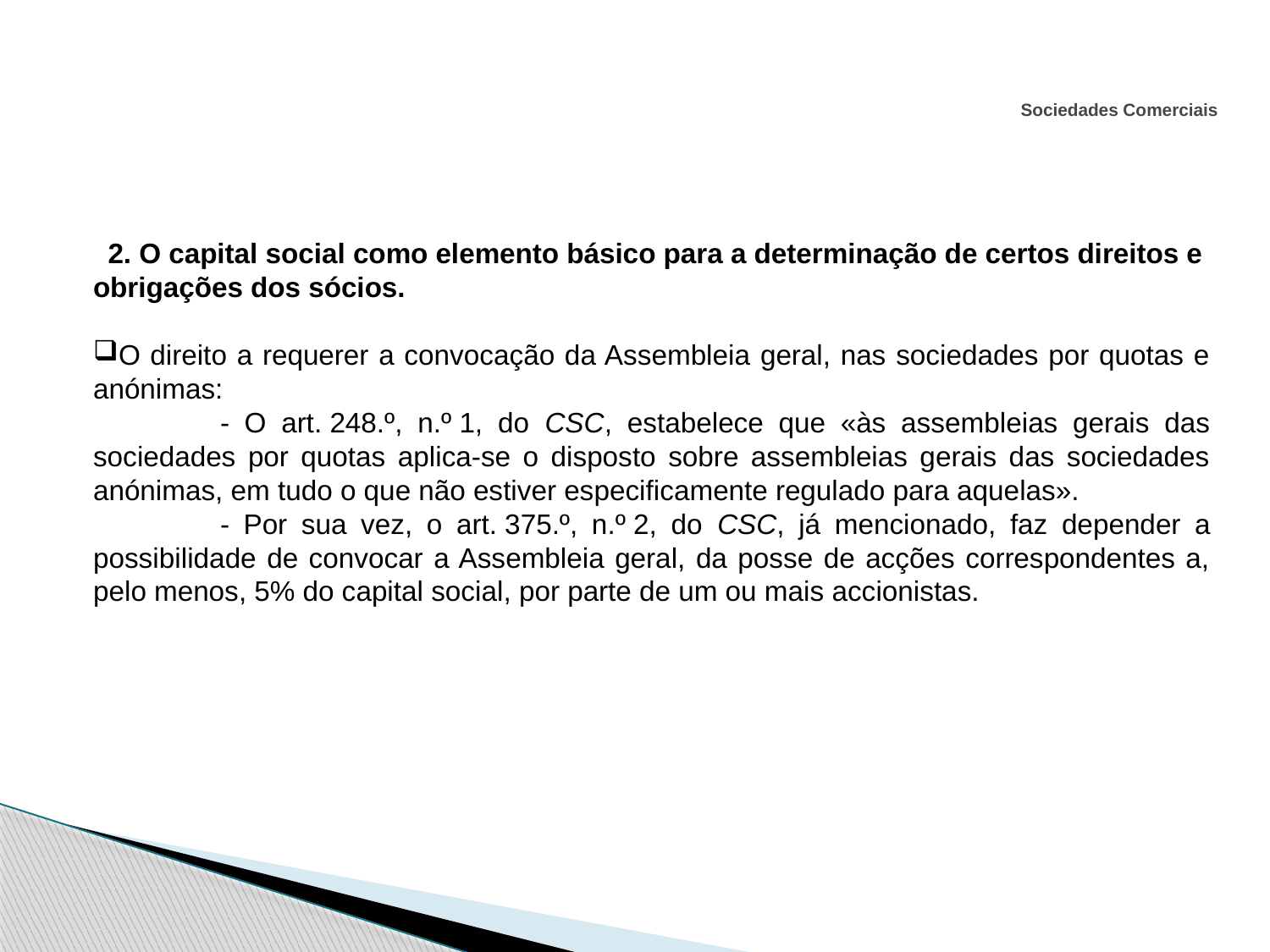

# Sociedades Comerciais
  2. O capital social como elemento básico para a determinação de certos direitos e obrigações dos sócios.

O direito a requerer a convocação da Assembleia geral, nas sociedades por quotas e anónimas:
	- O art. 248.º, n.º 1, do CSC, estabelece que «às assembleias gerais das sociedades por quotas aplica-se o disposto sobre assembleias gerais das sociedades anónimas, em tudo o que não estiver especificamente regulado para aquelas».
	- Por sua vez, o art. 375.º, n.º 2, do CSC, já mencionado, faz depender a possibilidade de convocar a Assembleia geral, da posse de acções correspondentes a, pelo menos, 5% do capital social, por parte de um ou mais accionistas.